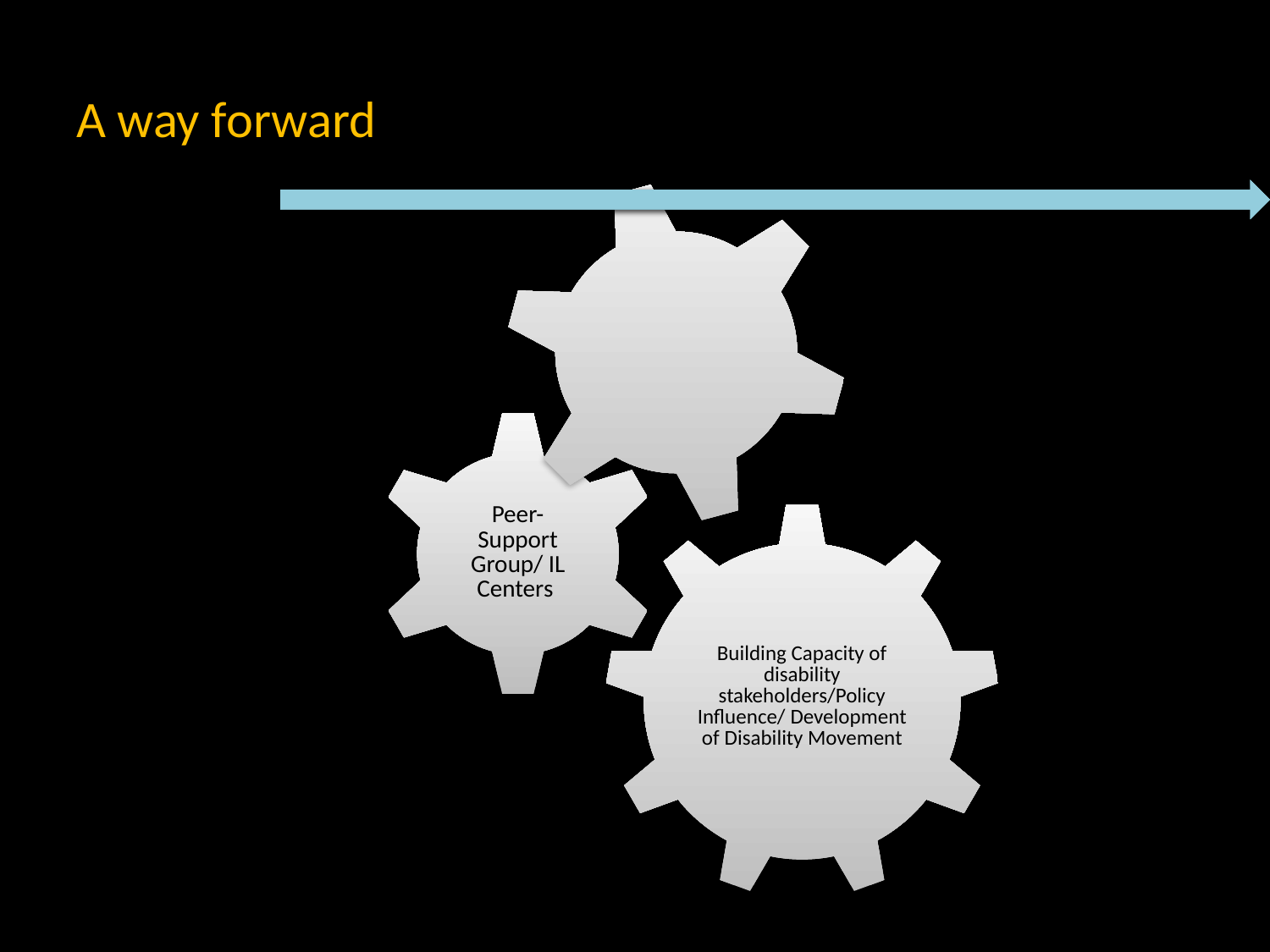

# A way forward
Building Capacity of disability stakeholders/Policy Influence/ Development of Disability Movement
Peer-Support Group/ IL Centers
Persons with severe disabilities